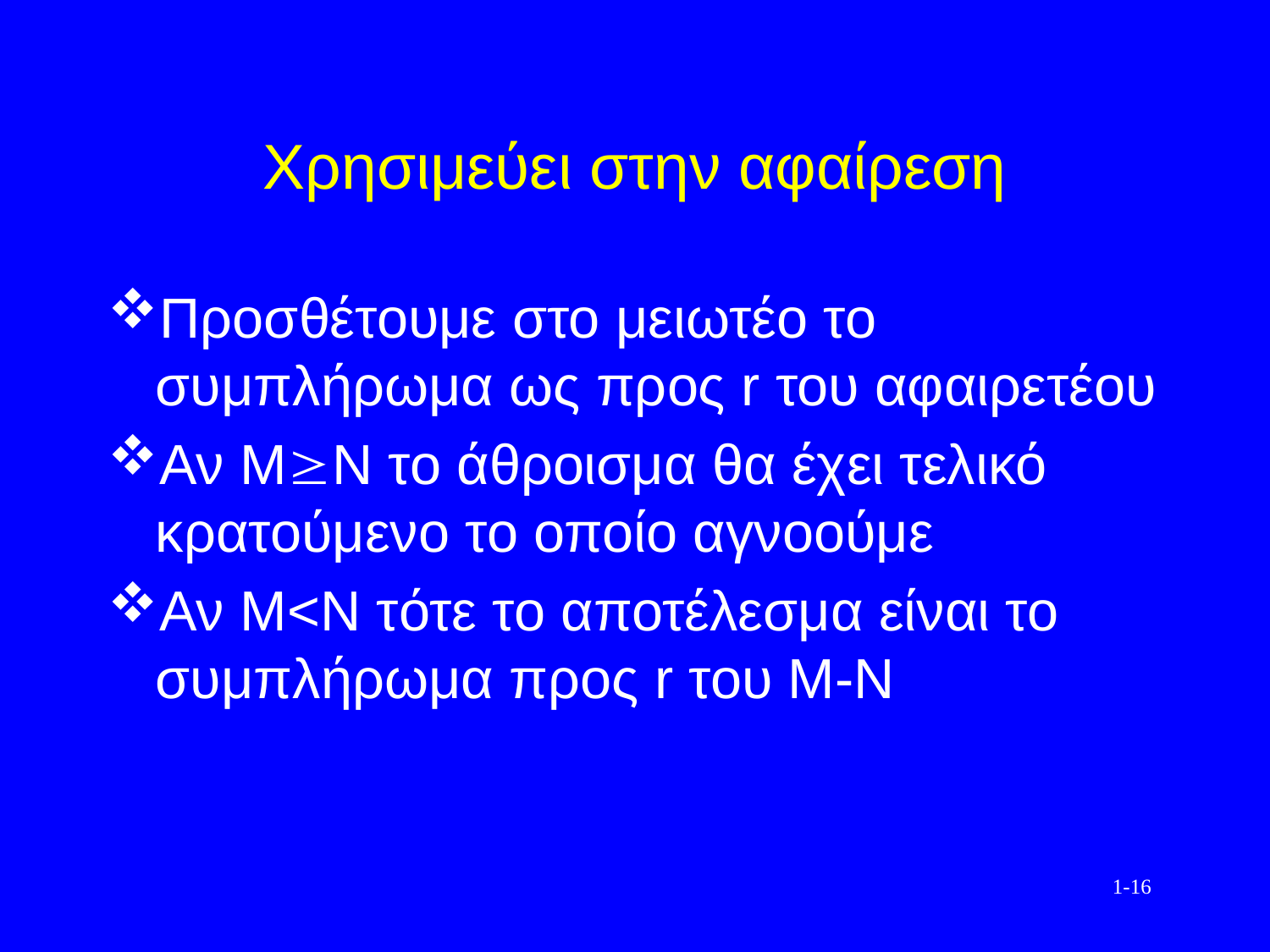

# Χρησιμεύει στην αφαίρεση
Προσθέτουμε στο μειωτέο το συμπλήρωμα ως προς r του αφαιρετέου
Αν Μ≥Ν το άθροισμα θα έχει τελικό κρατούμενο το οποίο αγνοούμε
Αν Μ<Ν τότε το αποτέλεσμα είναι το συμπλήρωμα προς r του Μ-Ν